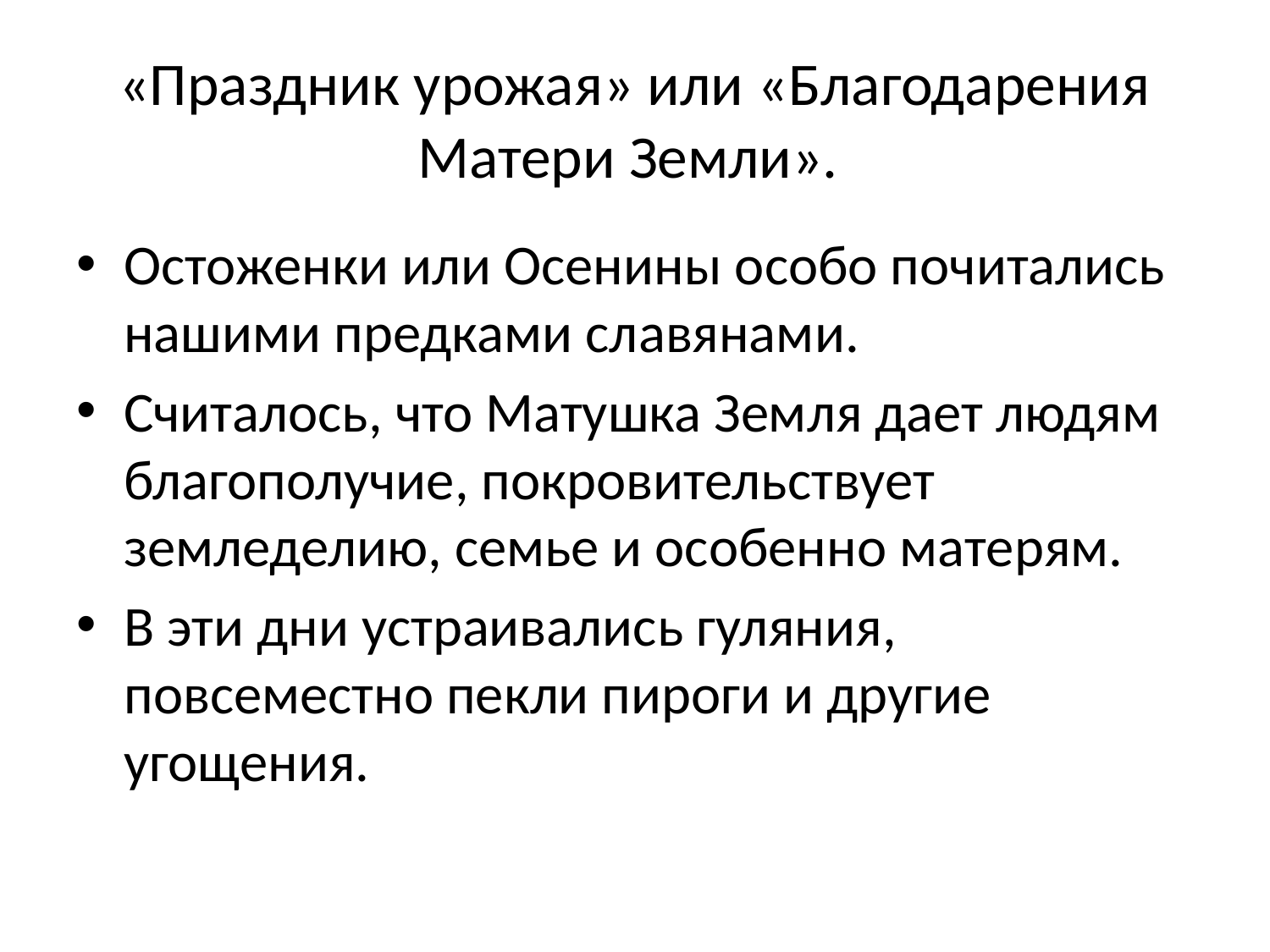

# «Праздник урожая» или «Благодарения Матери Земли».
Остоженки или Осенины особо почитались нашими предками славянами.
Считалось, что Матушка Земля дает людям благополучие, покровительствует земледелию, семье и особенно матерям.
В эти дни устраивались гуляния, повсеместно пекли пироги и другие угощения.